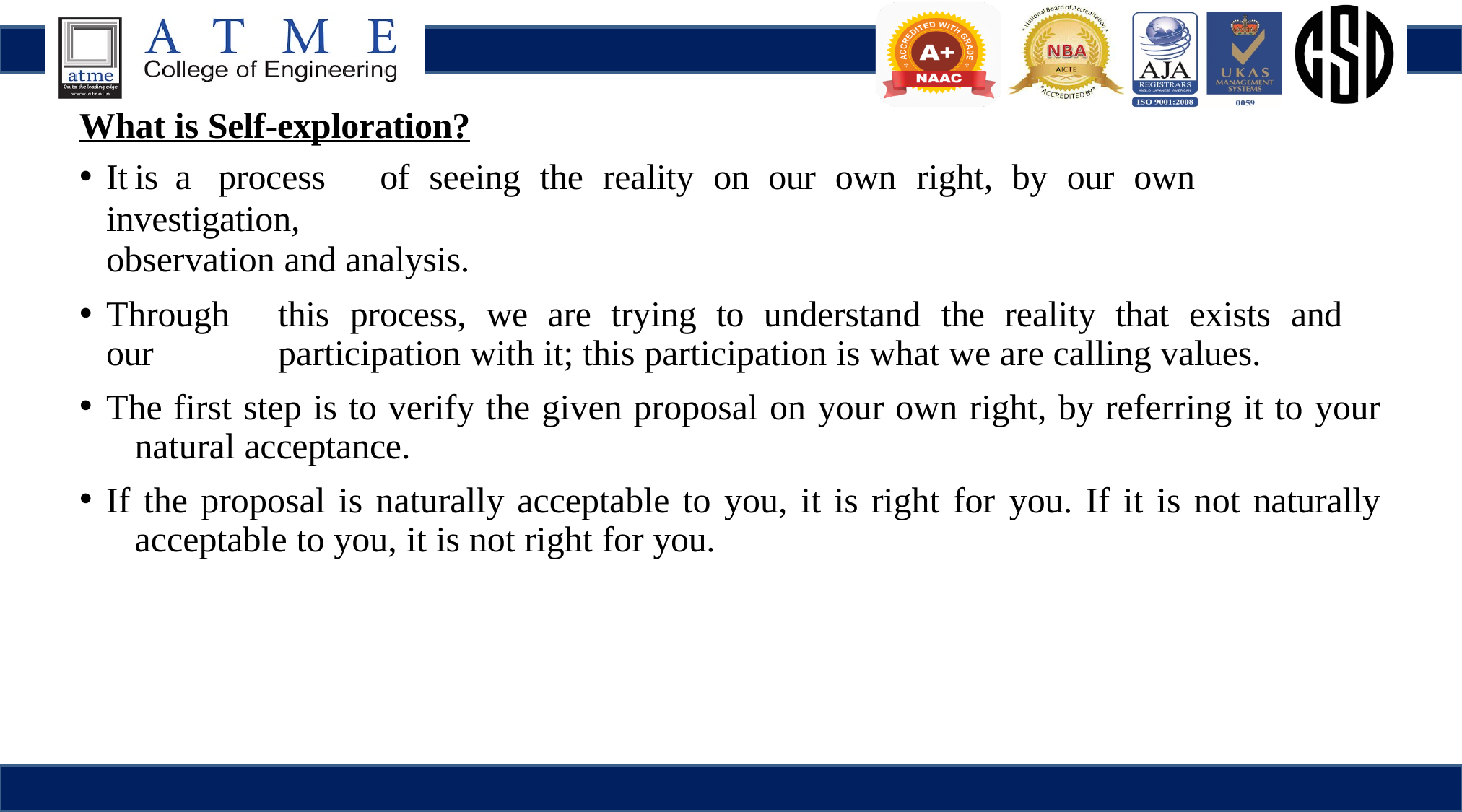

What is Self-exploration?
It	is	a	process	of	seeing	the	reality	on	our	own	right,	by	our	own	investigation,
observation and analysis.
Through	this	process,	we	are	trying	to	understand	the	reality	that	exists	and	our 	participation with it; this participation is what we are calling values.
The first step is to verify the given proposal on your own right, by referring it to your 	natural acceptance.
If the proposal is naturally acceptable to you, it is right for you. If it is not naturally 	acceptable to you, it is not right for you.